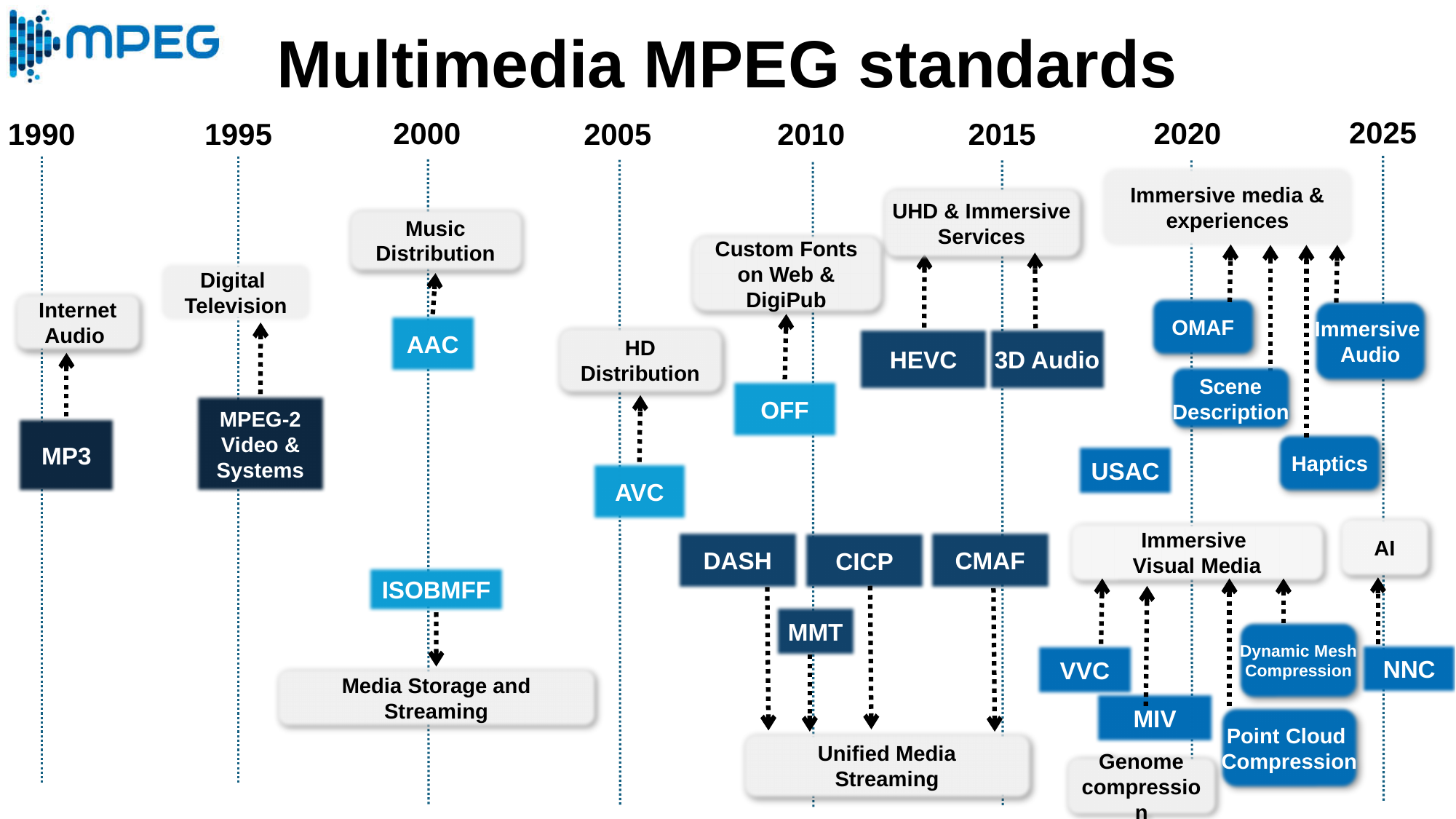

Multimedia MPEG standards
2025
2000
2020
2010
1990
1995
2005
2015
Immersive media & experiences
UHD & Immersive
Services
Music Distribution
Custom Fonts on Web & DigiPub
Digital
Television
Internet
Audio
OMAF
Immersive
Audio
AAC
HD Distribution
3D Audio
HEVC
Scene
Description
OFF
MPEG-2 Video & Systems
MP3
Haptics
USAC
AVC
AI
Immersive
Visual Media
DASH
CMAF
CICP
ISOBMFF
MMT
Dynamic Mesh
Compression
NNC
VVC
Media Storage and Streaming
MIV
Point Cloud
Compression
Unified Media
Streaming
Genome compression